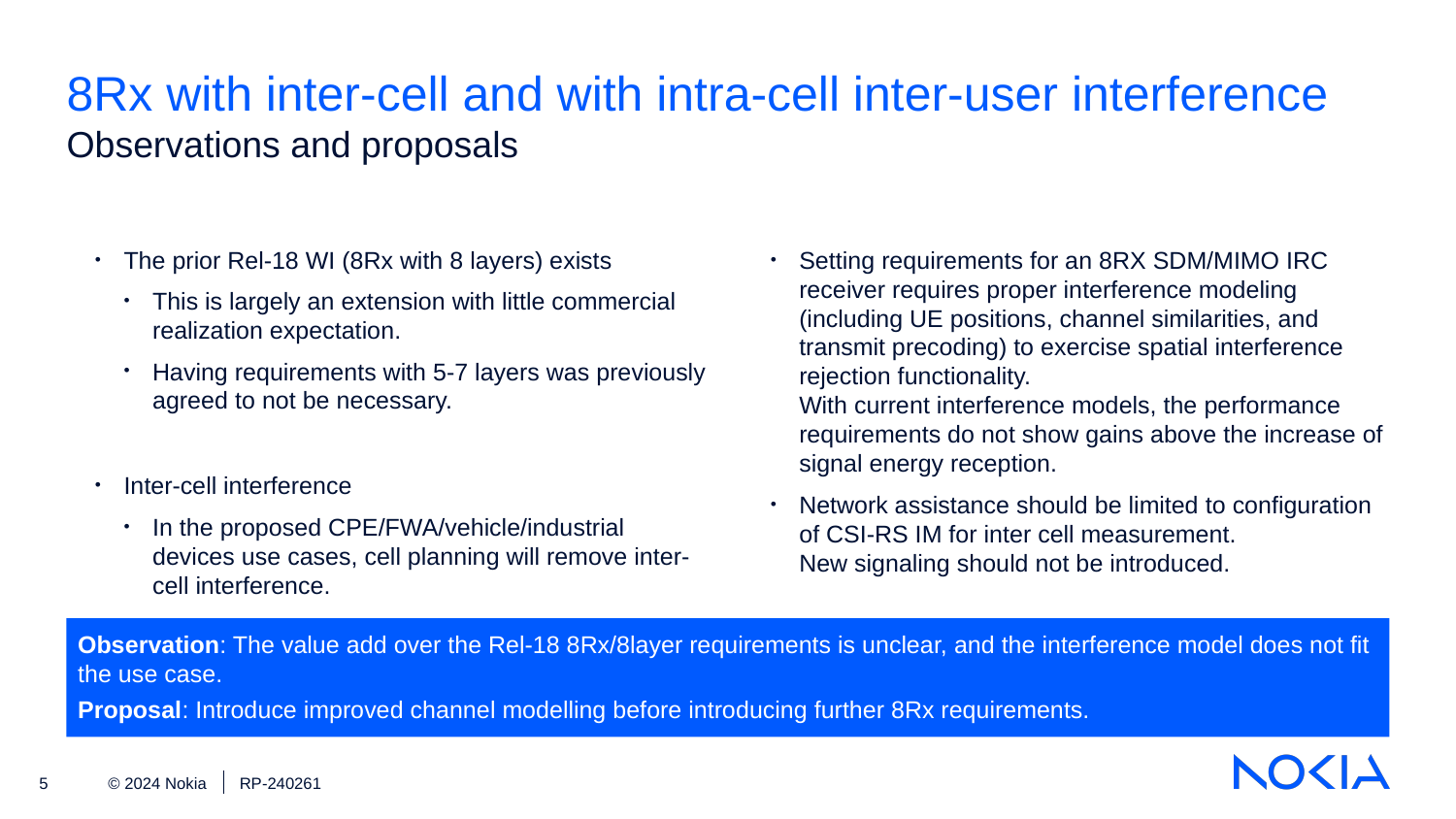

8Rx with inter-cell and with intra-cell inter-user interference
Observations and proposals
Setting requirements for an 8RX SDM/MIMO IRC receiver requires proper interference modeling (including UE positions, channel similarities, and transmit precoding) to exercise spatial interference rejection functionality.
With current interference models, the performance requirements do not show gains above the increase of signal energy reception.
Network assistance should be limited to configuration of CSI-RS IM for inter cell measurement.
New signaling should not be introduced.
The prior Rel-18 WI (8Rx with 8 layers) exists
This is largely an extension with little commercial realization expectation.
Having requirements with 5-7 layers was previously agreed to not be necessary.

Inter-cell interference
In the proposed CPE/FWA/vehicle/industrial devices use cases, cell planning will remove inter-cell interference.

Observation: The value add over the Rel-18 8Rx/8layer requirements is unclear, and the interference model does not fit the use case.
Proposal: Introduce improved channel modelling before introducing further 8Rx requirements.

RP-240261